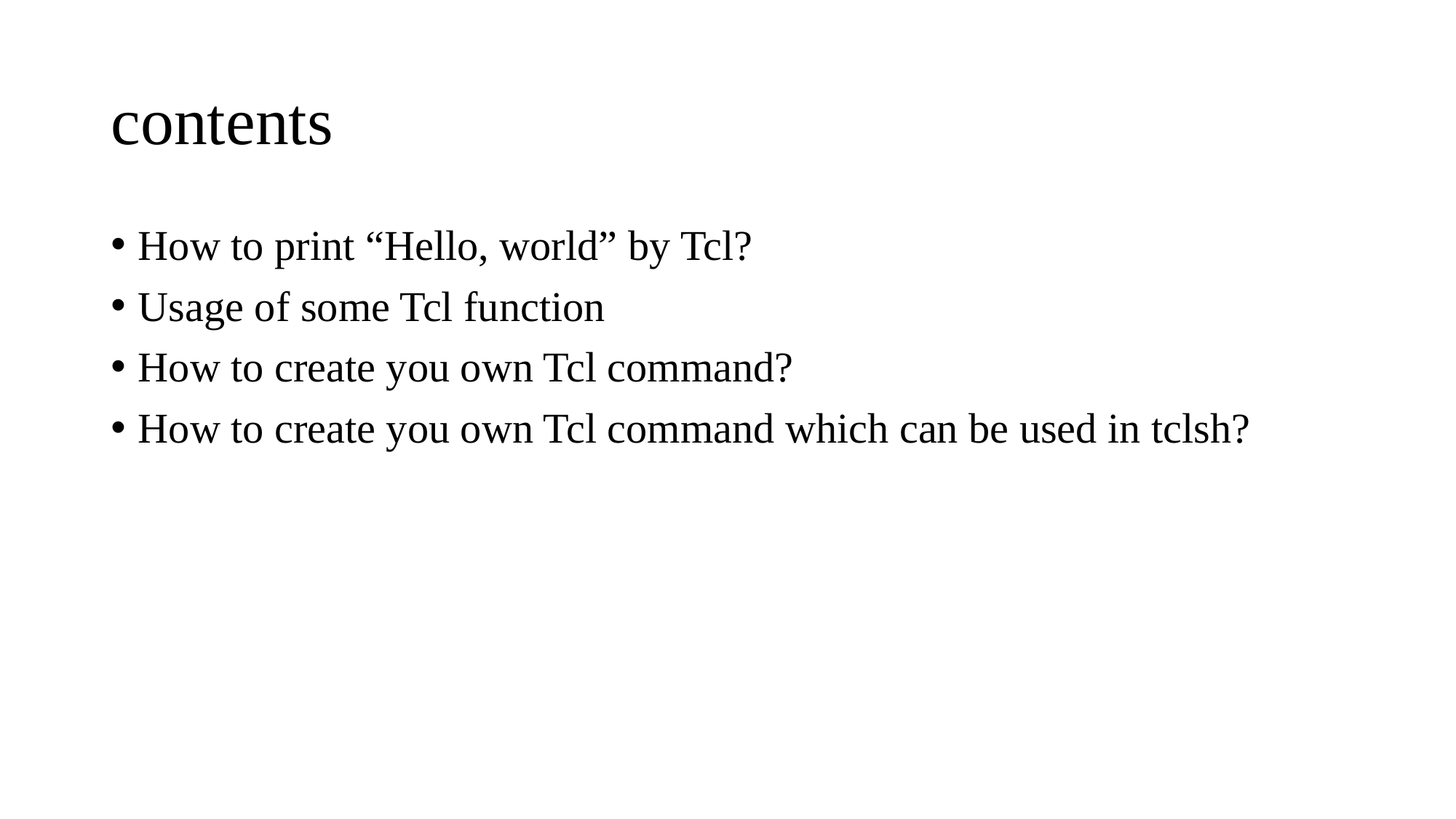

# contents
How to print “Hello, world” by Tcl?
Usage of some Tcl function
How to create you own Tcl command?
How to create you own Tcl command which can be used in tclsh?